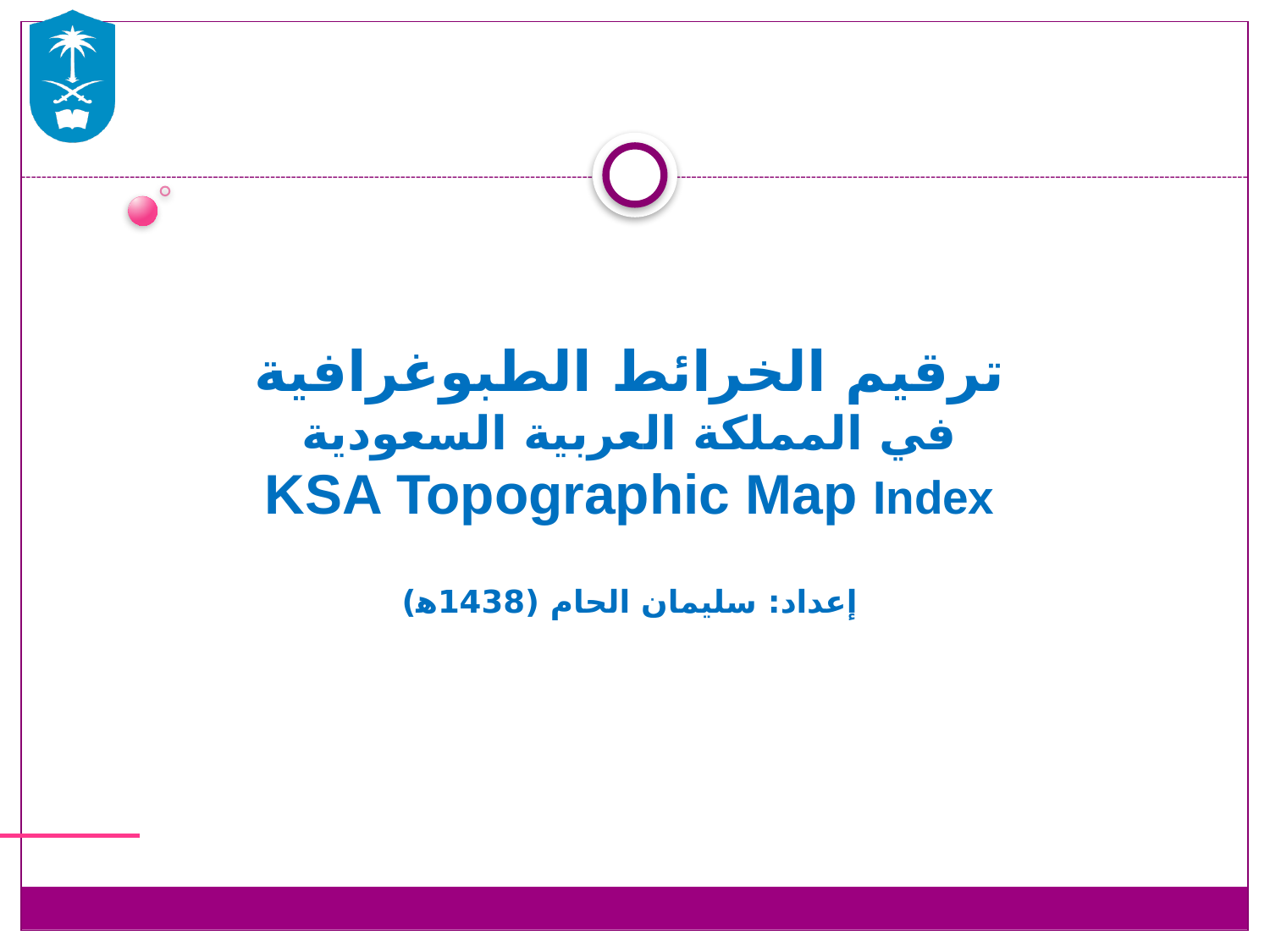

# ترقيم الخرائط الطبوغرافية في المملكة العربية السعودية KSA Topographic Map Index إعداد: سليمان الحام (1438ﮬ)